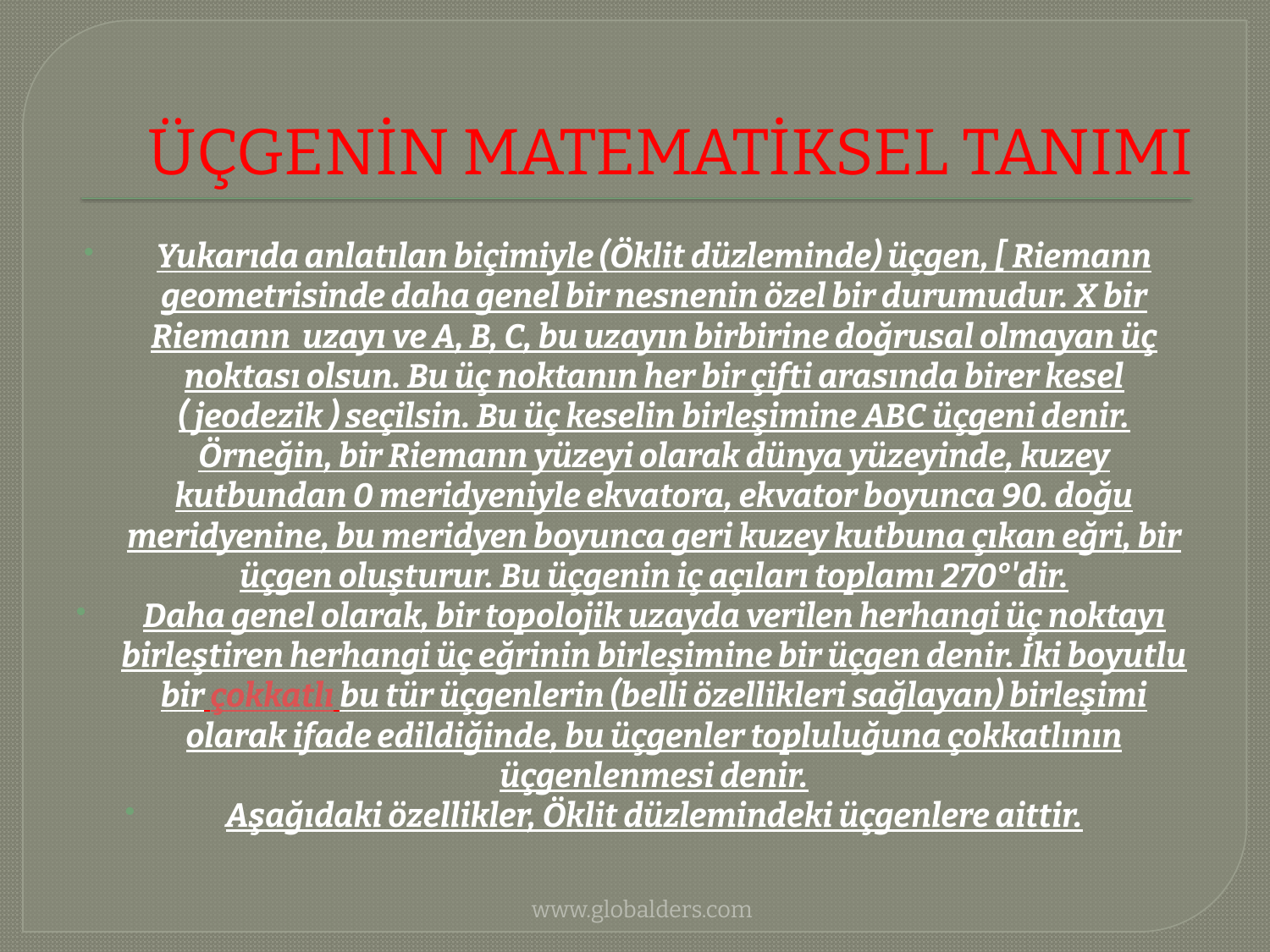

# ÜÇGENİN MATEMATİKSEL TANIMI
Yukarıda anlatılan biçimiyle (Öklit düzleminde) üçgen, [ Riemann geometrisinde daha genel bir nesnenin özel bir durumudur. X bir Riemann  uzayı ve A, B, C, bu uzayın birbirine doğrusal olmayan üç noktası olsun. Bu üç noktanın her bir çifti arasında birer kesel ( jeodezik ) seçilsin. Bu üç keselin birleşimine ABC üçgeni denir. Örneğin, bir Riemann yüzeyi olarak dünya yüzeyinde, kuzey kutbundan 0 meridyeniyle ekvatora, ekvator boyunca 90. doğu meridyenine, bu meridyen boyunca geri kuzey kutbuna çıkan eğri, bir üçgen oluşturur. Bu üçgenin iç açıları toplamı 270°'dir.
Daha genel olarak, bir topolojik uzayda verilen herhangi üç noktayı birleştiren herhangi üç eğrinin birleşimine bir üçgen denir. İki boyutlu bir çokkatlı bu tür üçgenlerin (belli özellikleri sağlayan) birleşimi olarak ifade edildiğinde, bu üçgenler topluluğuna çokkatlının üçgenlenmesi denir.
Aşağıdaki özellikler, Öklit düzlemindeki üçgenlere aittir.

www.globalders.com